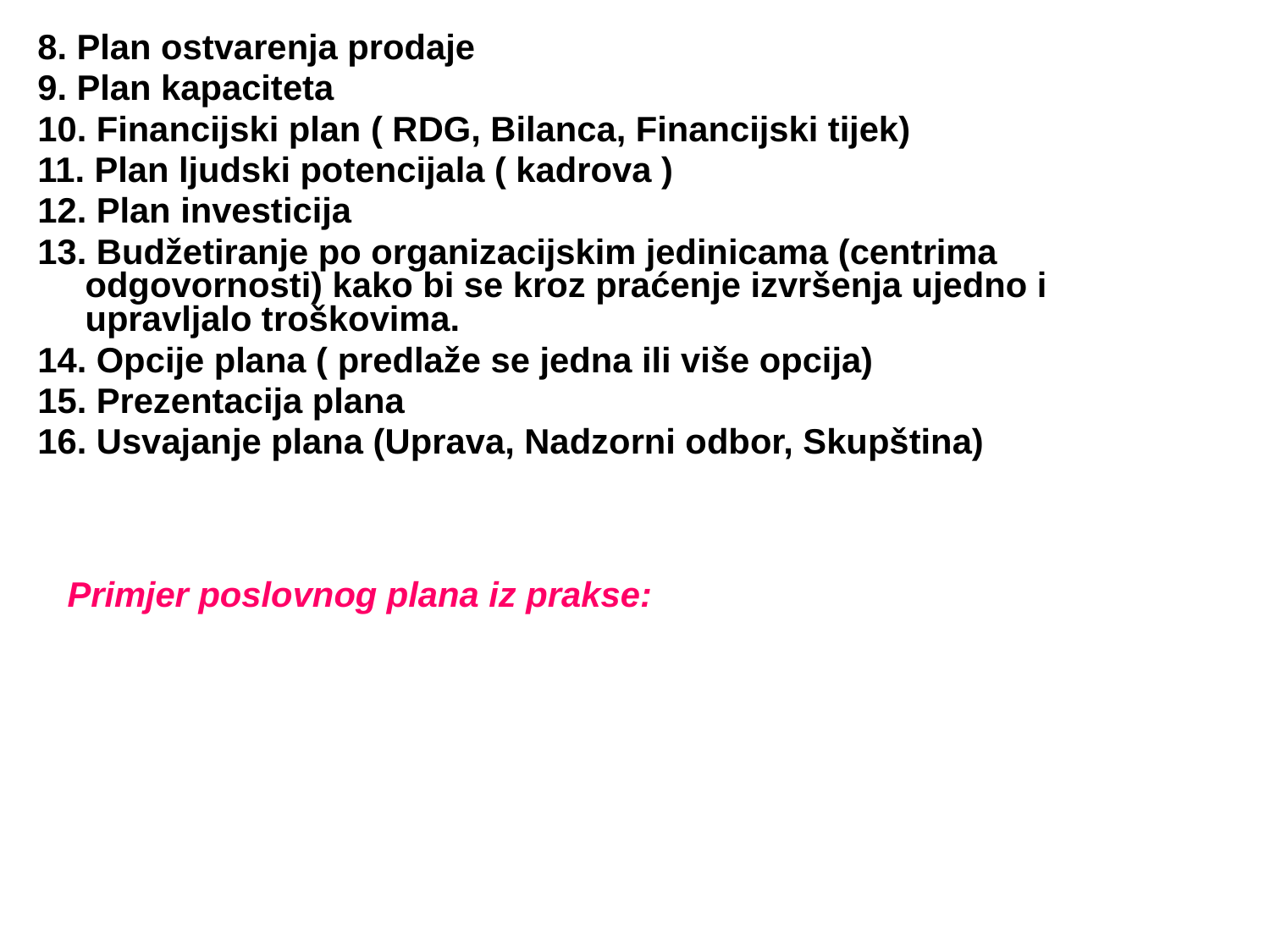

8. Plan ostvarenja prodaje
9. Plan kapaciteta
10. Financijski plan ( RDG, Bilanca, Financijski tijek)
11. Plan ljudski potencijala ( kadrova )
12. Plan investicija
13. Budžetiranje po organizacijskim jedinicama (centrima       odgovornosti) kako bi se kroz praćenje izvršenja ujedno i upravljalo troškovima.
14. Opcije plana ( predlaže se jedna ili više opcija)
15. Prezentacija plana
16. Usvajanje plana (Uprava, Nadzorni odbor, Skupština)

Primjer poslovnog plana iz prakse: